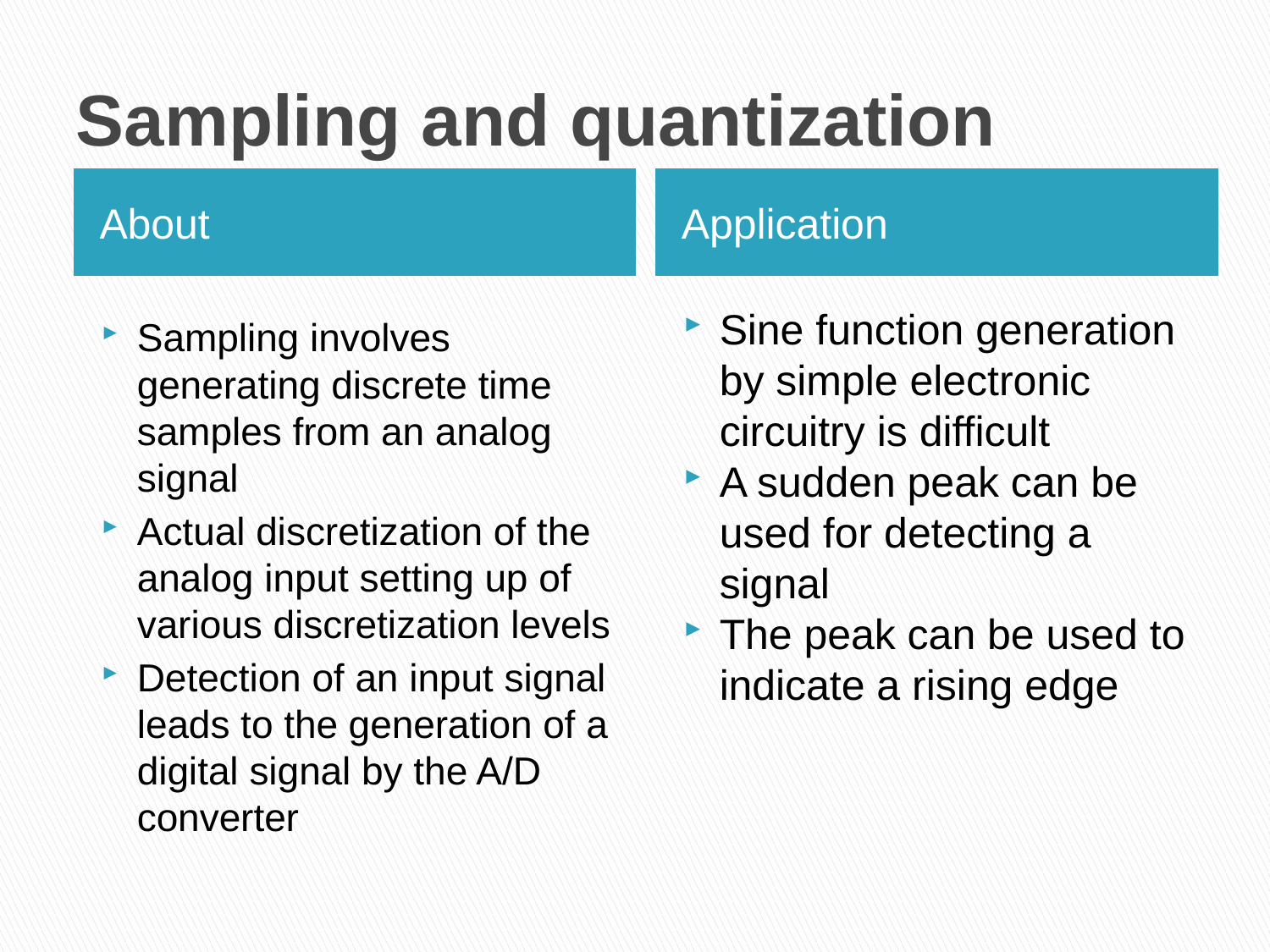

# Sampling and quantization
About
Application
Sine function generation by simple electronic circuitry is difficult
A sudden peak can be used for detecting a signal
The peak can be used to indicate a rising edge
Sampling involves generating discrete time samples from an analog signal
Actual discretization of the analog input setting up of various discretization levels
Detection of an input signal leads to the generation of a digital signal by the A/D converter